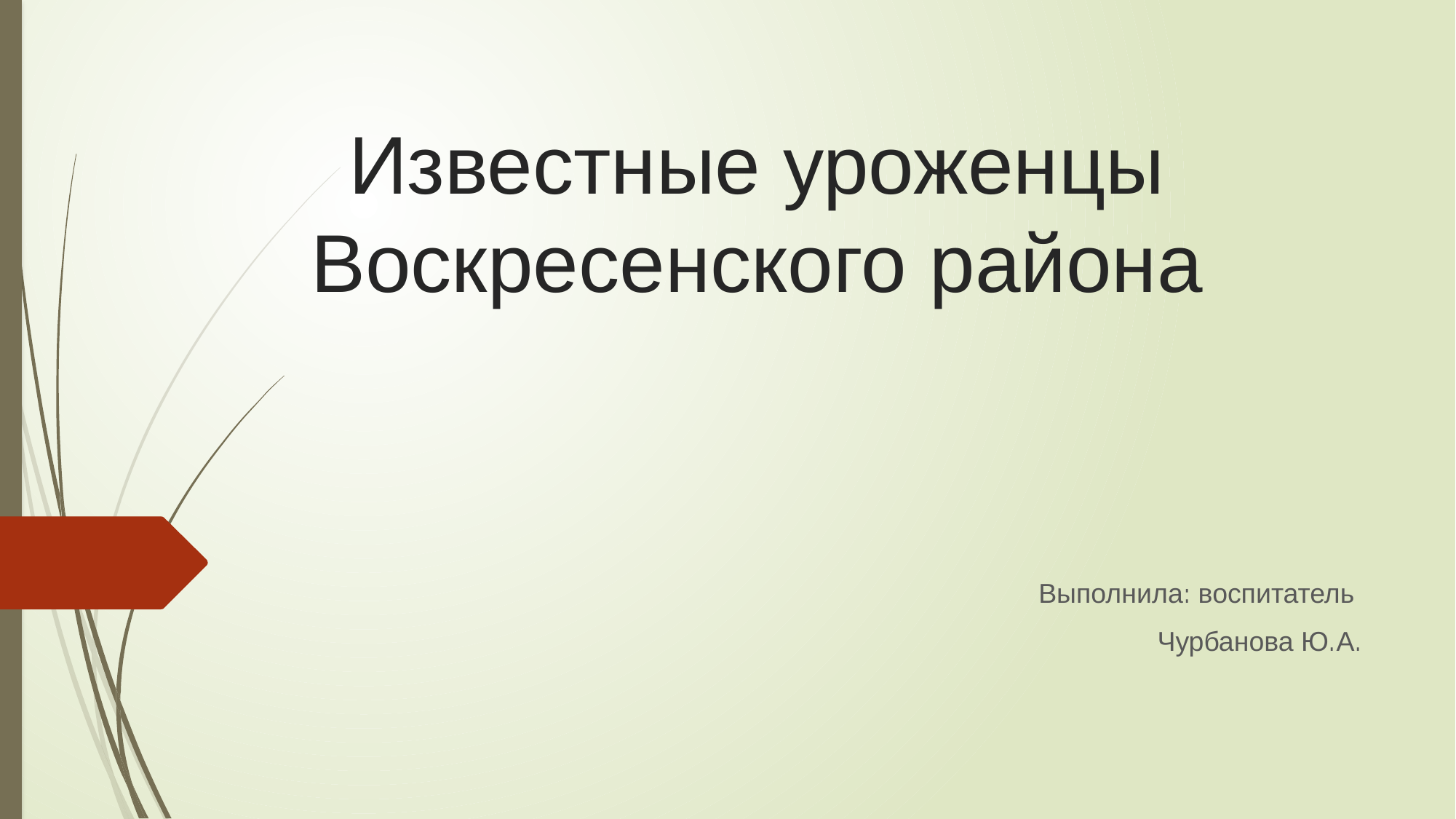

# Известные уроженцы Воскресенского района
Выполнила: воспитатель
Чурбанова Ю.А.